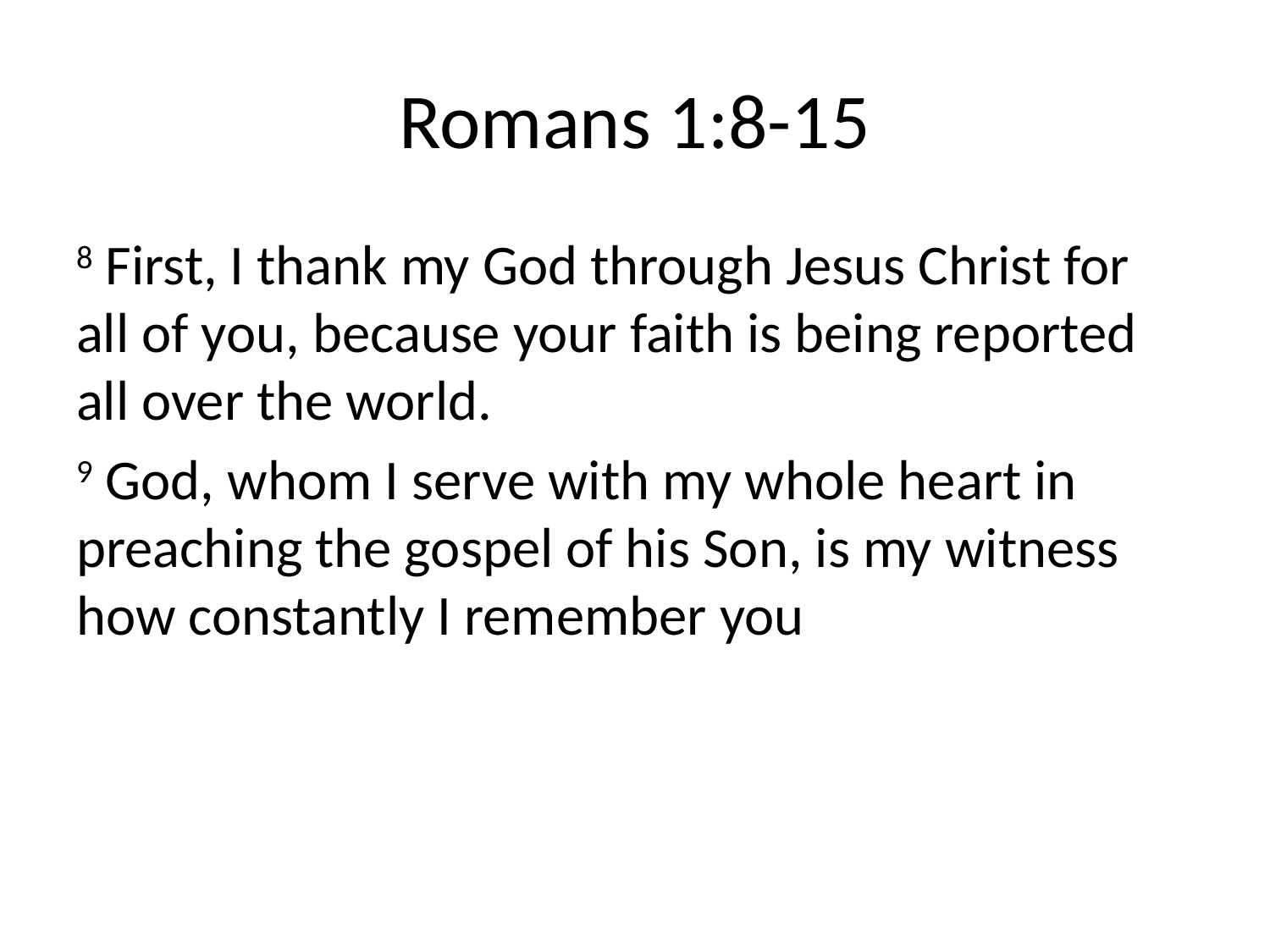

# Romans 1:8-15
8 First, I thank my God through Jesus Christ for all of you, because your faith is being reported all over the world.
9 God, whom I serve with my whole heart in preaching the gospel of his Son, is my witness how constantly I remember you